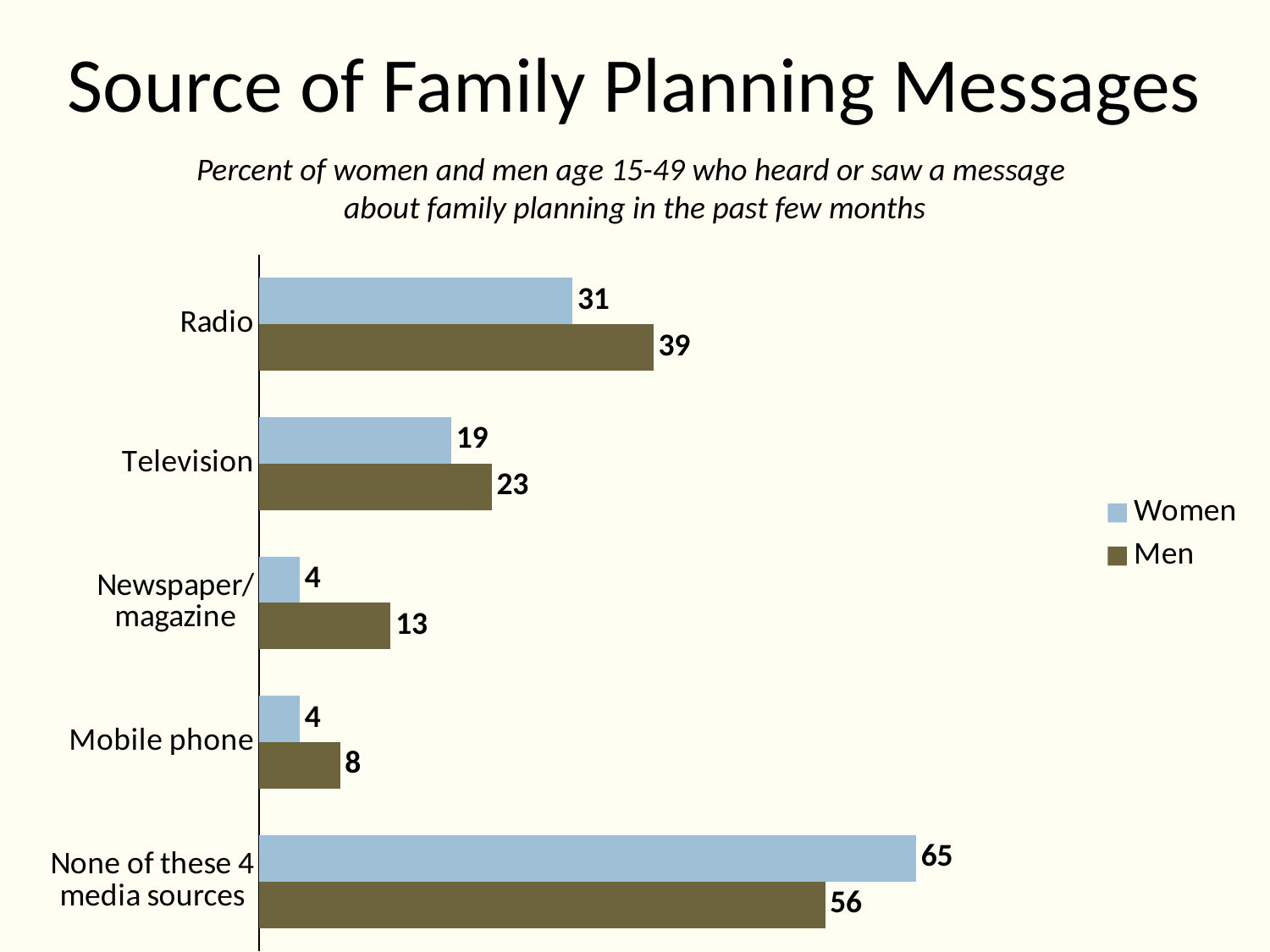

# Source of Family Planning Messages
Percent of women and men age 15-49 who heard or saw a message
about family planning in the past few months

### Chart

| Category | Men | Women |
|---|---|---|
| None of these 4 media sources | 56.0 | 65.0 |
| Mobile phone | 8.0 | 4.0 |
| Newspaper/ magazine | 13.0 | 4.0 |
| Television | 23.0 | 19.0 |
| Radio | 39.0 | 31.0 |